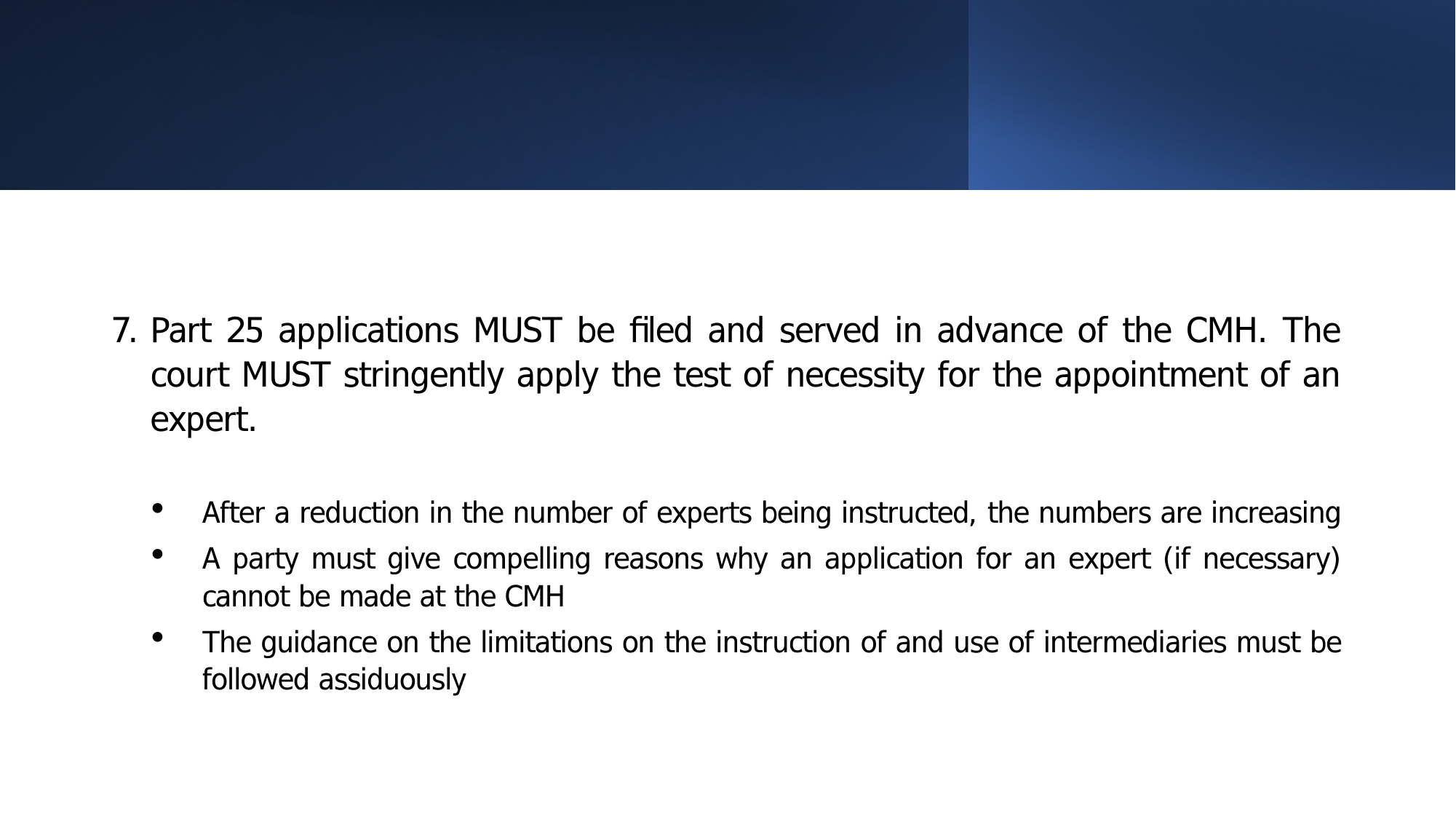

Part 25 applications MUST be filed and served in advance of the CMH. The court MUST stringently apply the test of necessity for the appointment of an expert.

After a reduction in the number of experts being instructed, the numbers are increasing
A party must give compelling reasons why an application for an expert (if necessary) cannot be made at the CMH
The guidance on the limitations on the instruction of and use of intermediaries must be followed assiduously